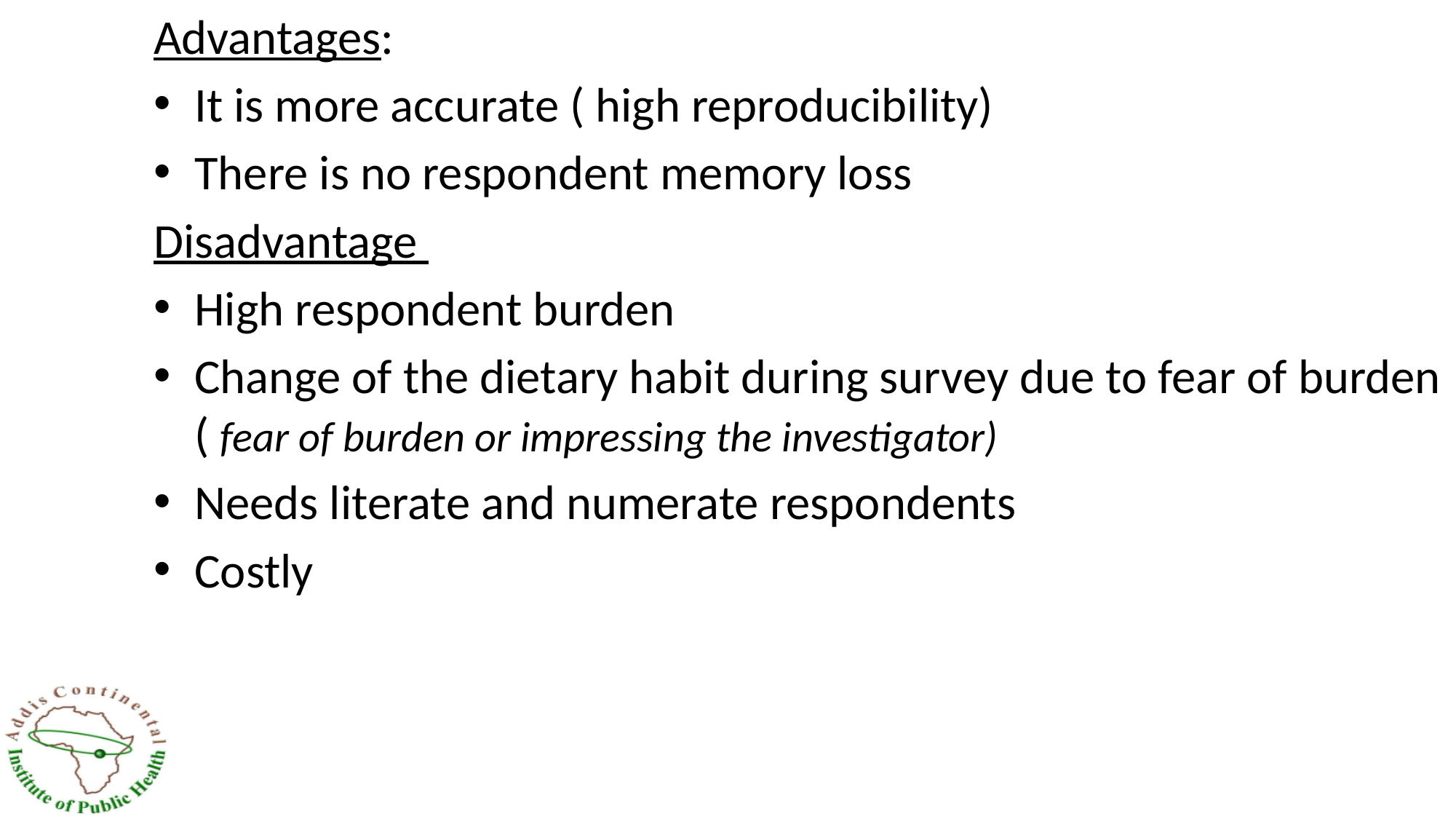

Advantages:
It is more accurate ( high reproducibility)
There is no respondent memory loss
Disadvantage
High respondent burden
Change of the dietary habit during survey due to fear of burden ( fear of burden or impressing the investigator)
Needs literate and numerate respondents
Costly